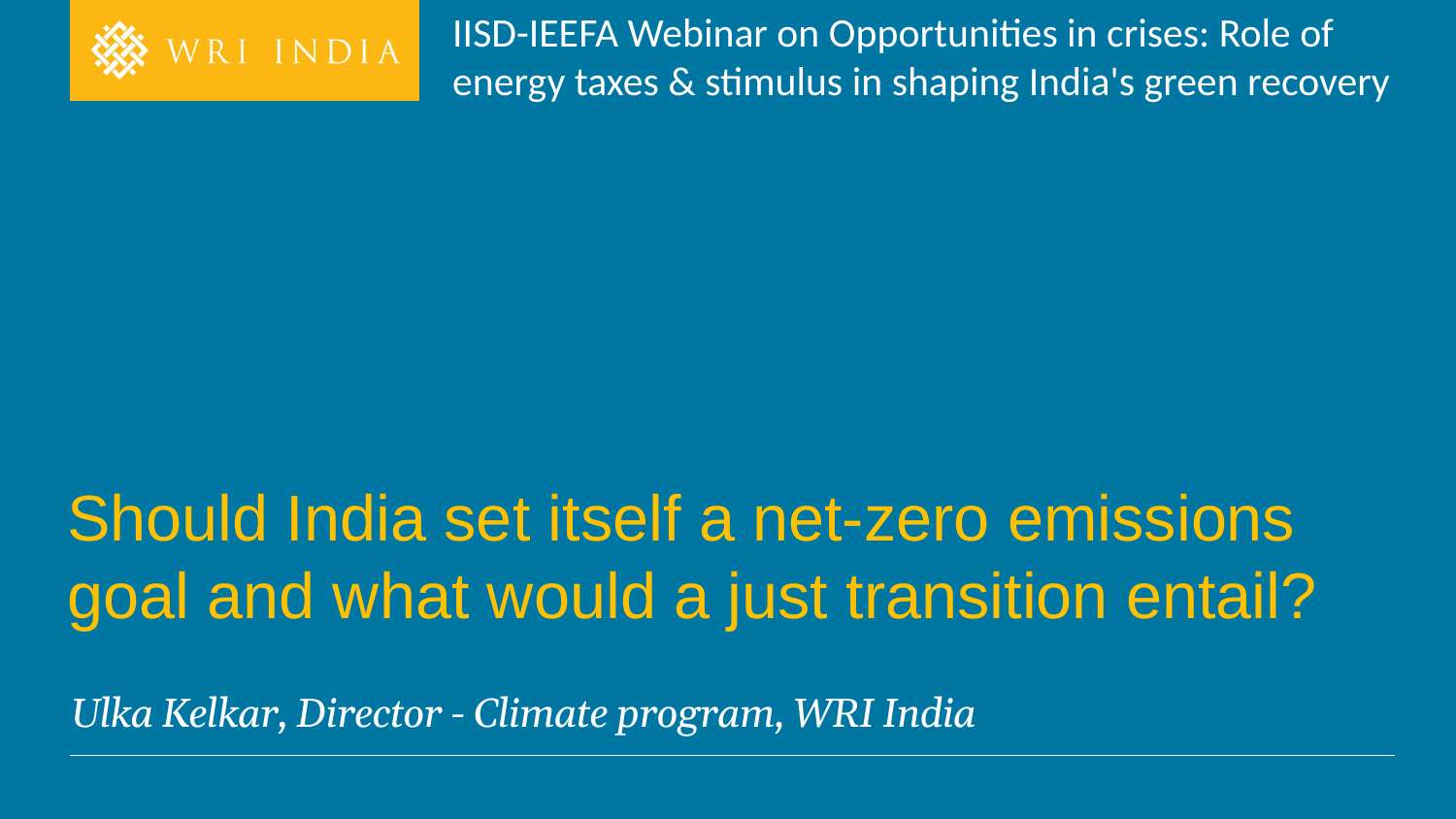

IISD-IEEFA Webinar on Opportunities in crises: Role of energy taxes & stimulus in shaping India's green recovery
# Should India set itself a net-zero emissions goal and what would a just transition entail?
Ulka Kelkar, Director - Climate program, WRI India